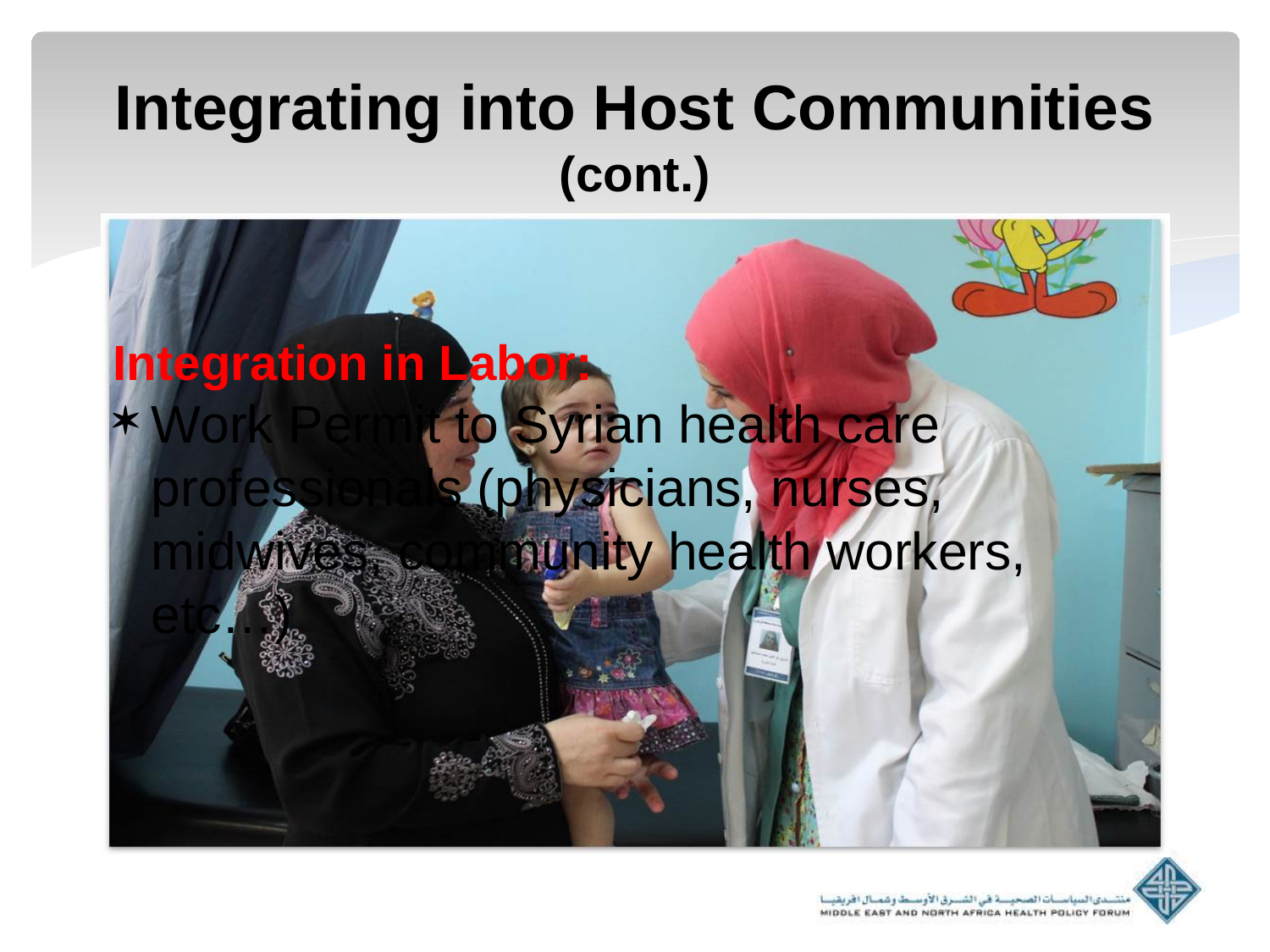

# Integrating into Host Communities (cont.)

Integration in Labor:
Work Permit to Syrian health care professionals (physicians, nurses, midwives, community health workers, etc…)